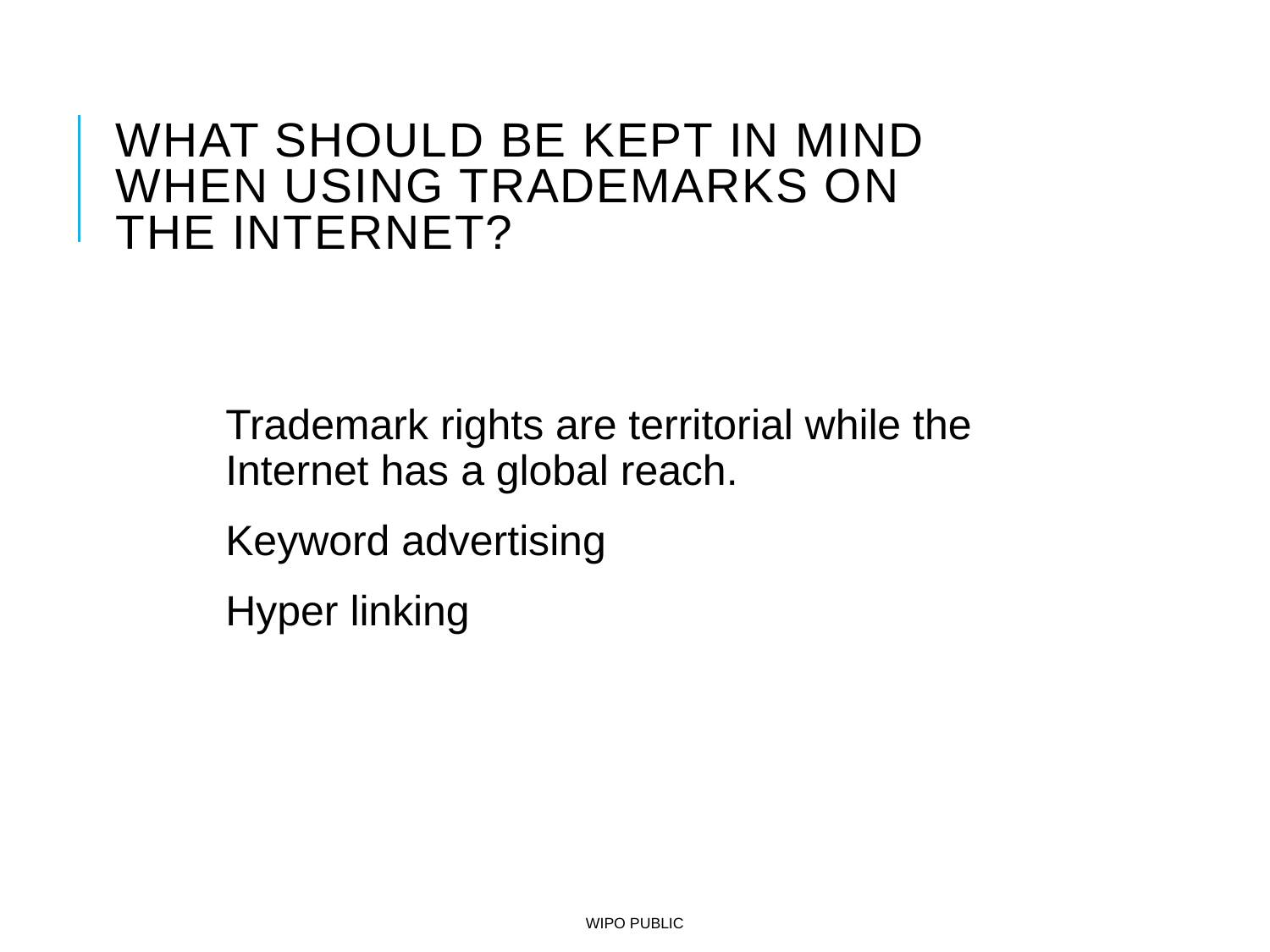

# What should be kept in mind when using trademarks on the Internet?
Trademark rights are territorial while the Internet has a global reach.
Keyword advertising
Hyper linking